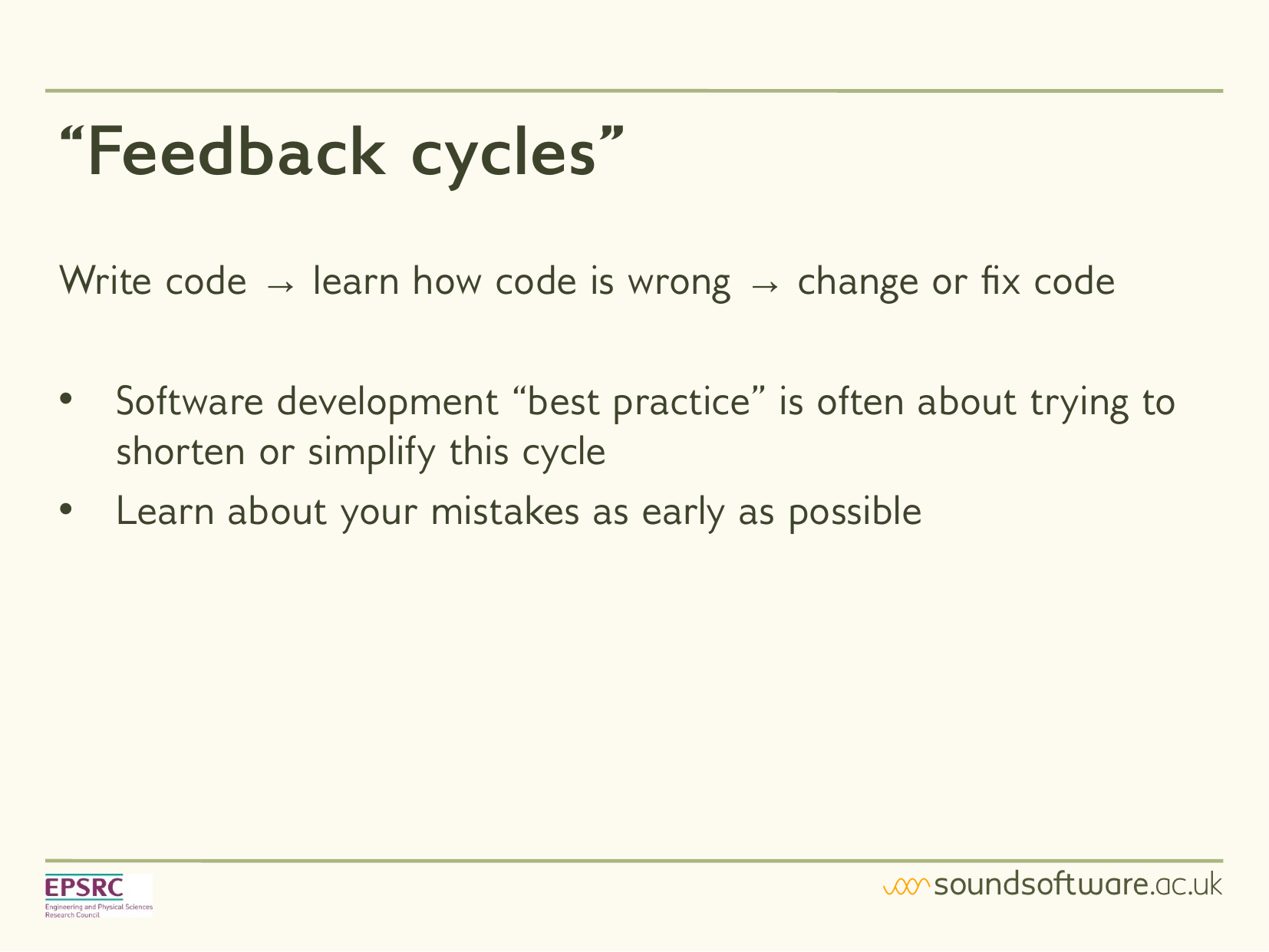

“Feedback cycles”
Write code → learn how code is wrong → change or fix code

Software development “best practice” is often about trying to shorten or simplify this cycle
Learn about your mistakes as early as possible